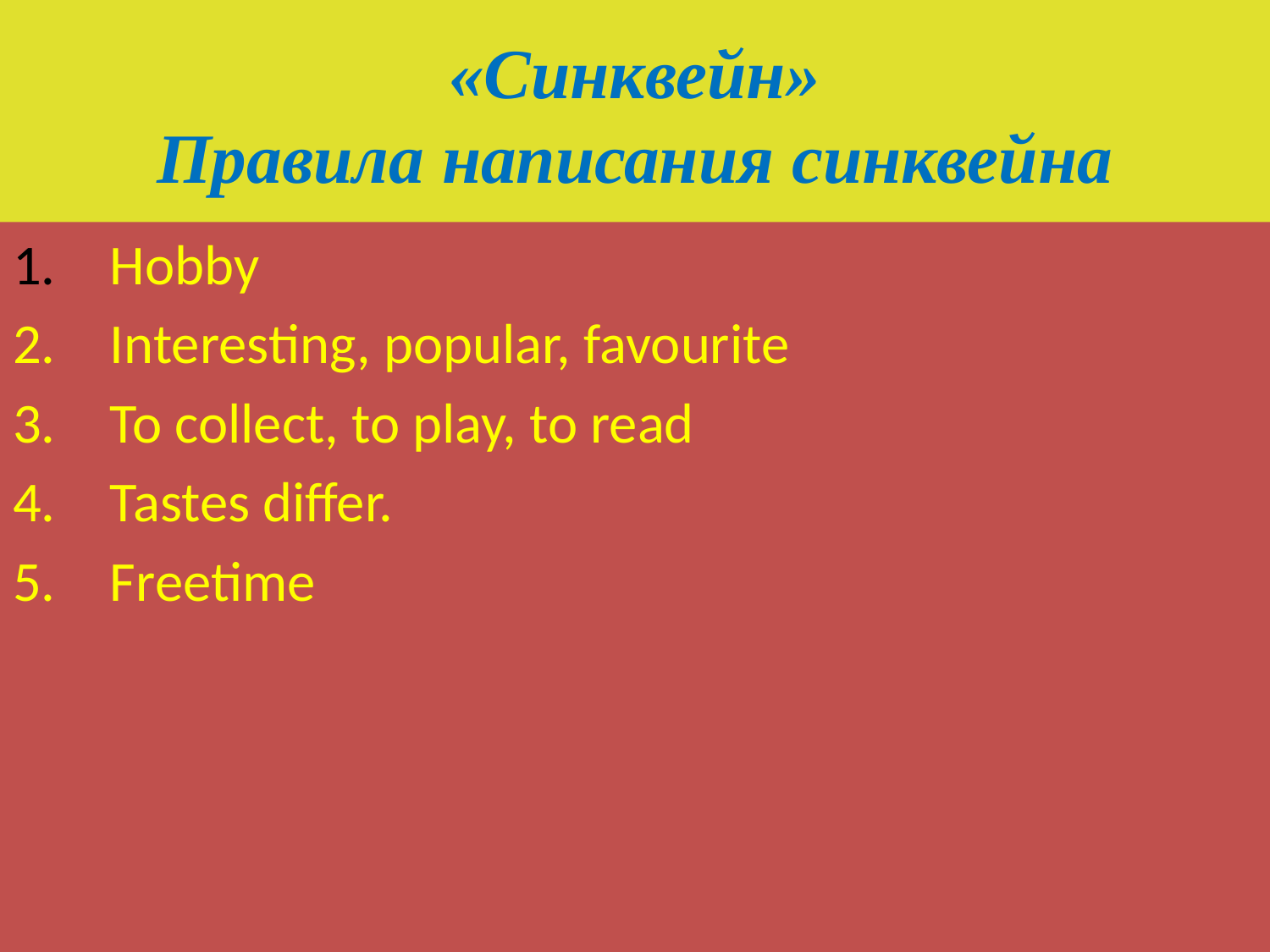

«Синквейн»
Правила написания синквейна
 Hobby
 Interesting, popular, favourite
 To collect, to play, to read
 Tastes differ.
 Freetime